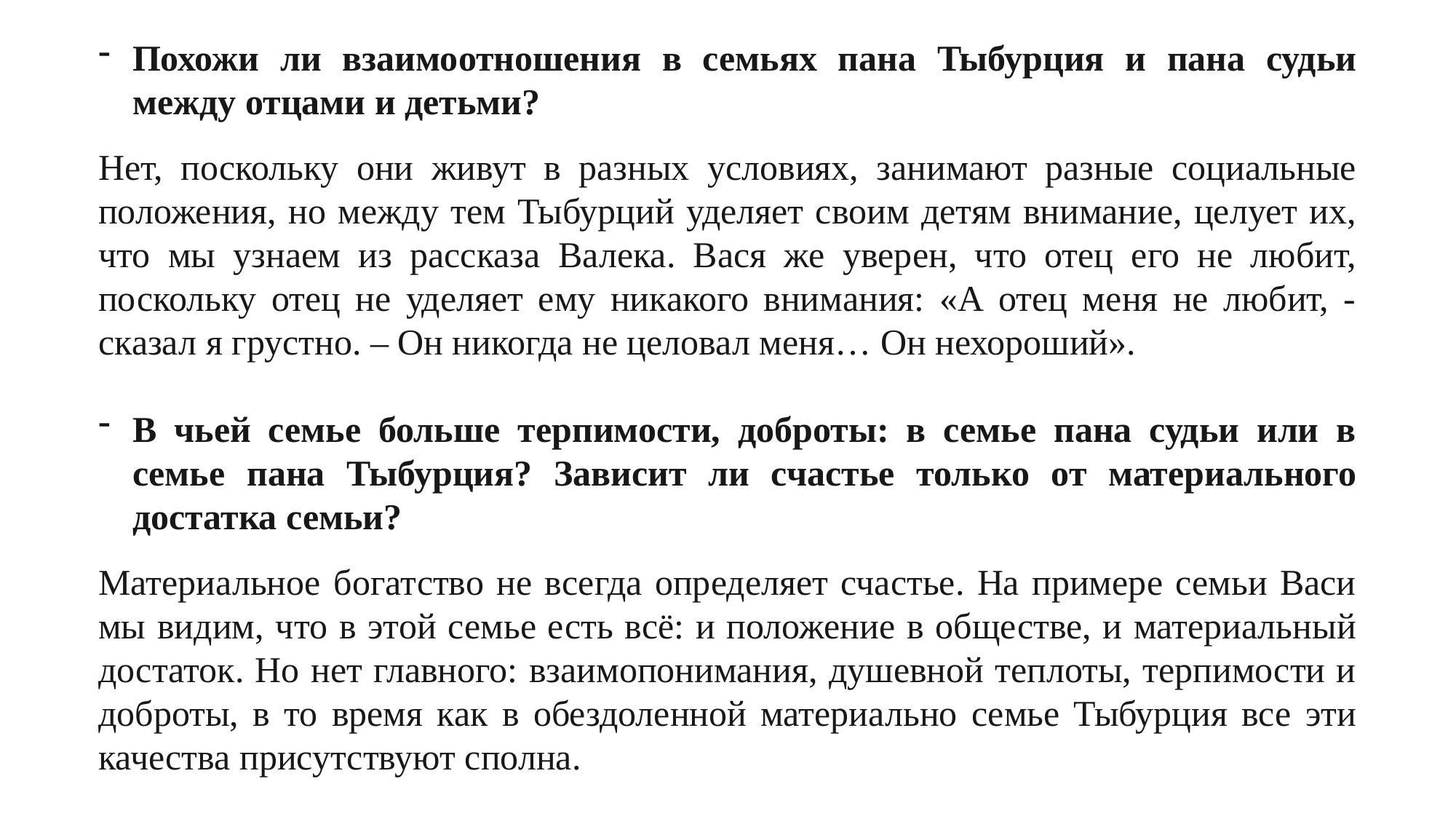

Похожи ли взаимоотношения в семьях пана Тыбурция и пана судьи между отцами и детьми?

Нет, поскольку они живут в разных условиях, занимают разные социальные положения, но между тем Тыбурций уделяет своим детям внимание, целует их, что мы узнаем из рассказа Валека. Вася же уверен, что отец его не любит, поскольку отец не уделяет ему никакого внимания: «А отец меня не любит, - сказал я грустно. – Он никогда не целовал меня… Он нехороший».

В чьей семье больше терпимости, доброты: в семье пана судьи или в семье пана Тыбурция? Зависит ли счастье только от материального достатка семьи?

Материальное богатство не всегда определяет счастье. На примере семьи Васи мы видим, что в этой семье есть всё: и положение в обществе, и материальный достаток. Но нет главного: взаимопонимания, душевной теплоты, терпимости и доброты, в то время как в обездоленной материально семье Тыбурция все эти качества присутствуют сполна.